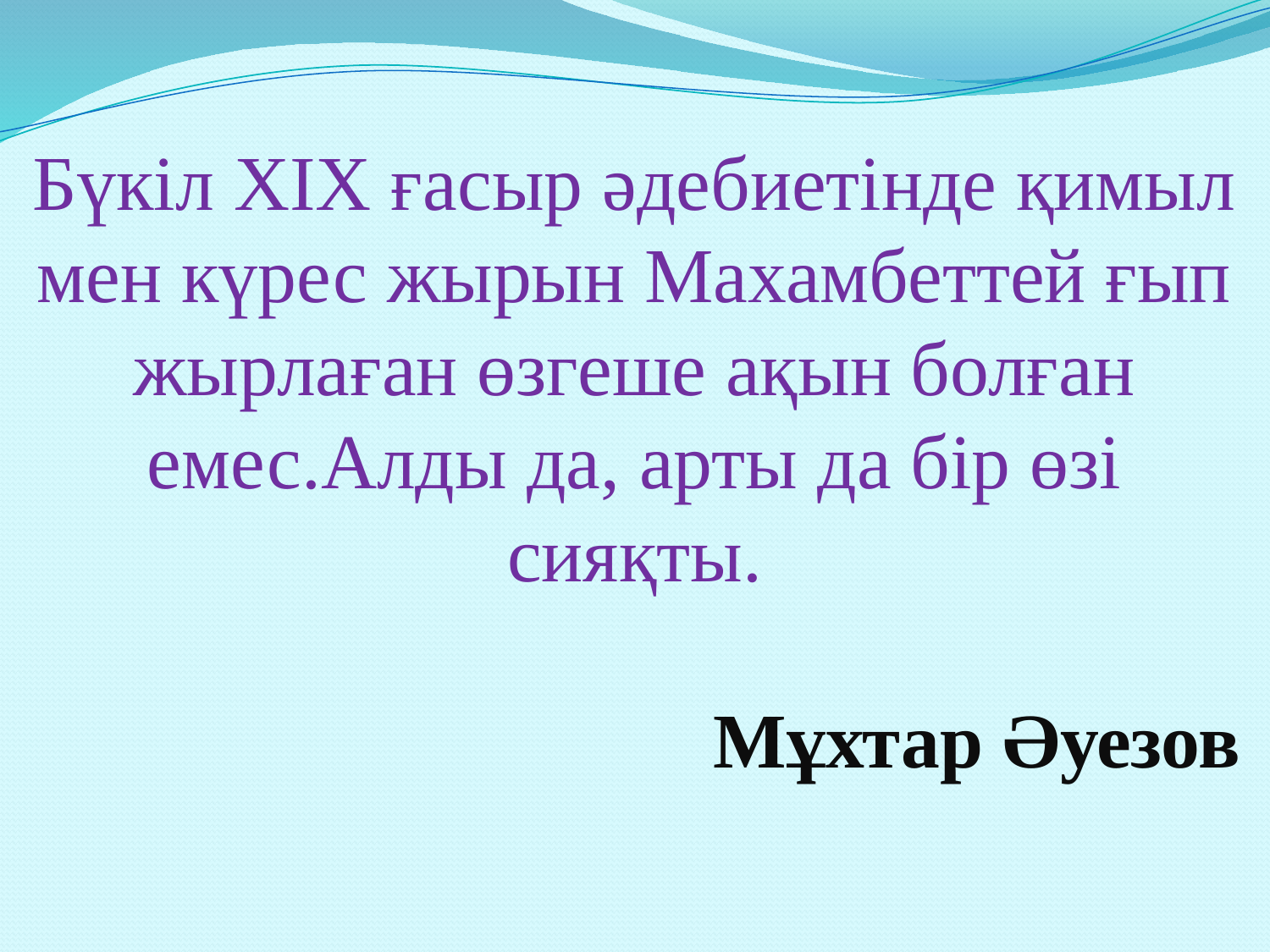

Бүкіл XIX ғасыр әдебиетінде қимыл мен күрес жырын Махамбеттей ғып жырлаған өзгеше ақын болған емес.Алды да, арты да бір өзі сияқты.

                                    Мұхтар Әуезов